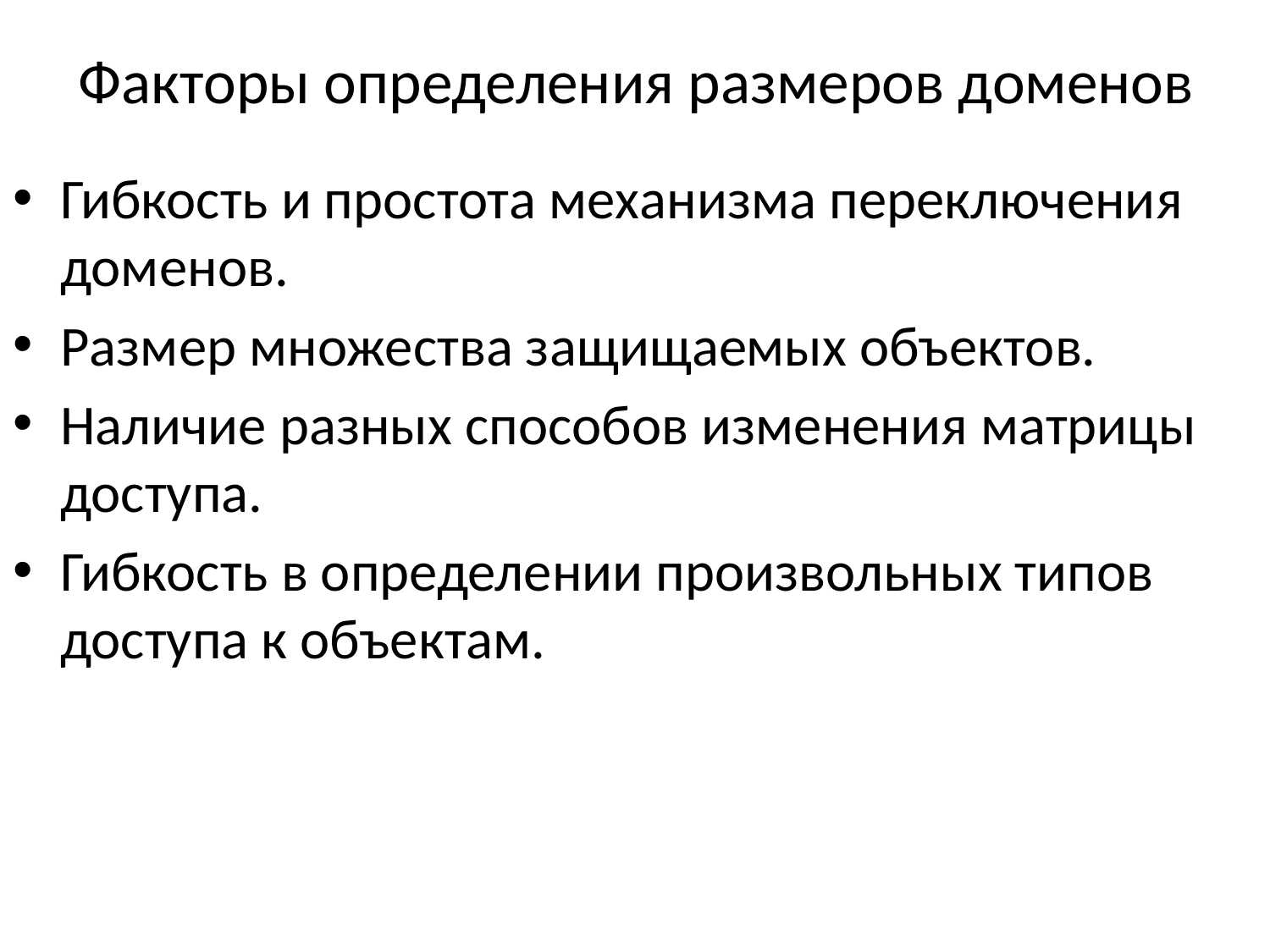

# Факторы определения размеров доменов
Гибкость и простота механизма переключения доменов.
Размер множества защищаемых объектов.
Наличие разных способов изменения матрицы доступа.
Гибкость в определении произвольных типов доступа к объектам.